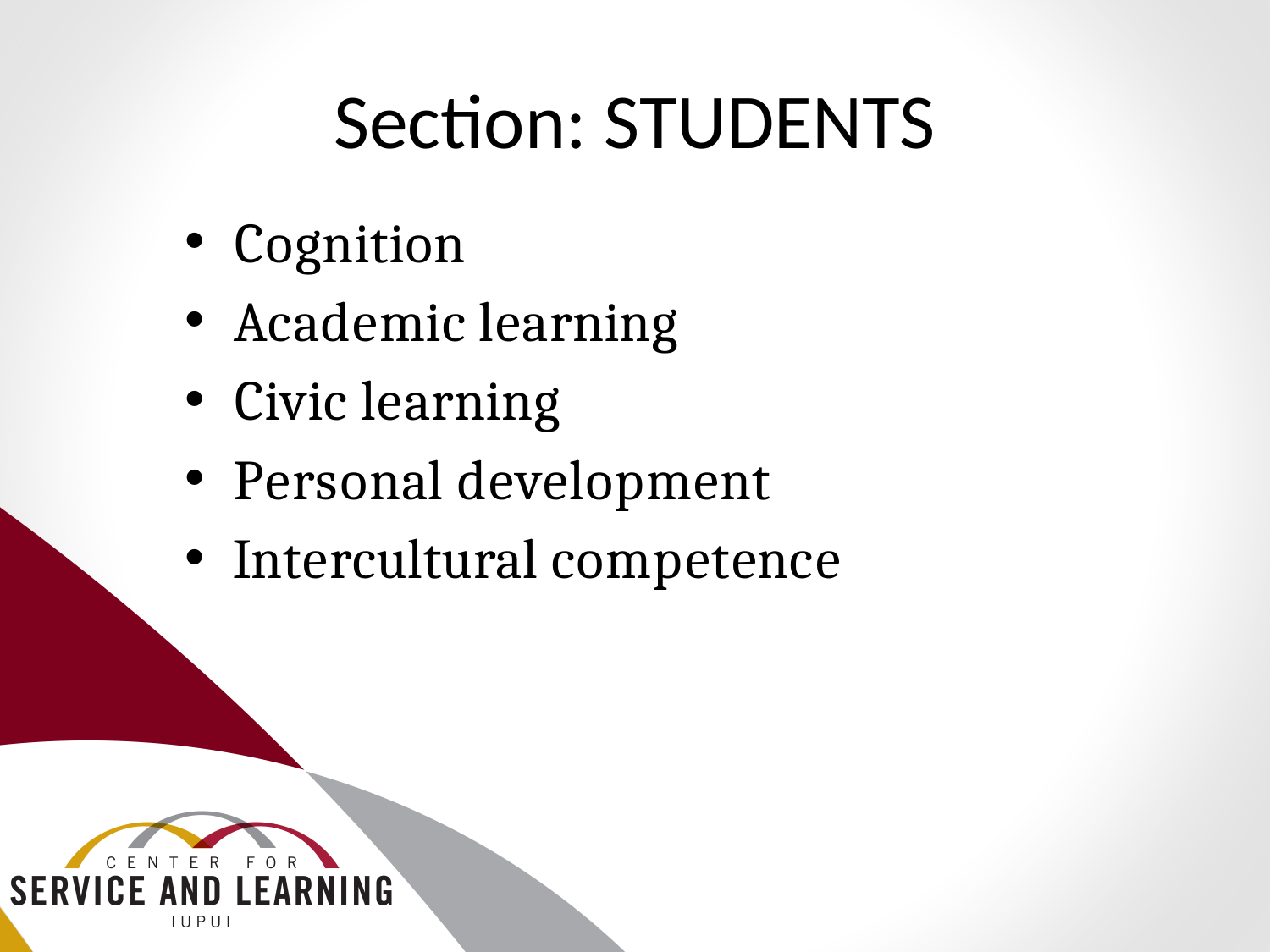

# Section: STUDENTS
Cognition
Academic learning
Civic learning
Personal development
Intercultural competence